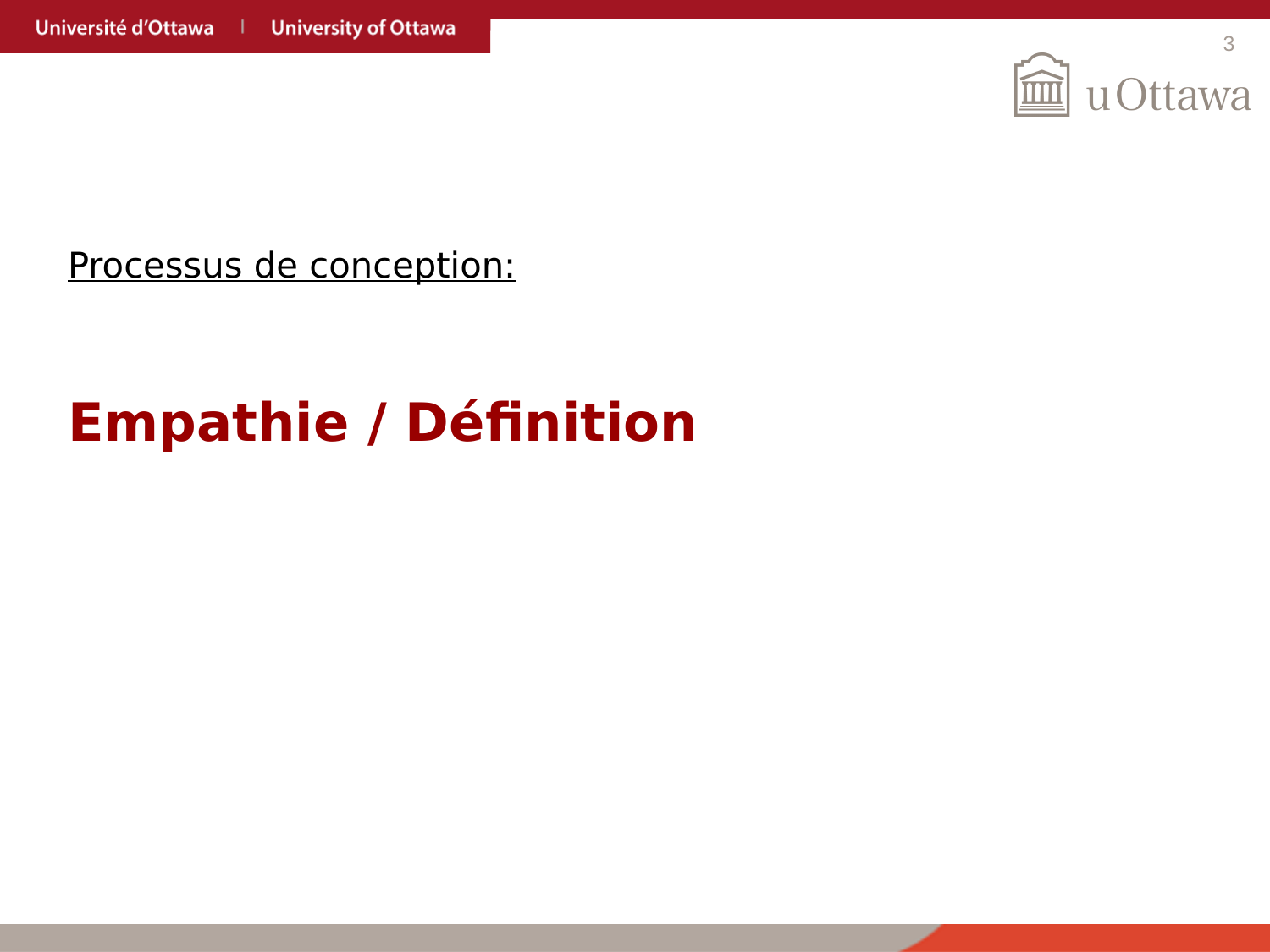

Processus de conception:
# Empathie / Définition